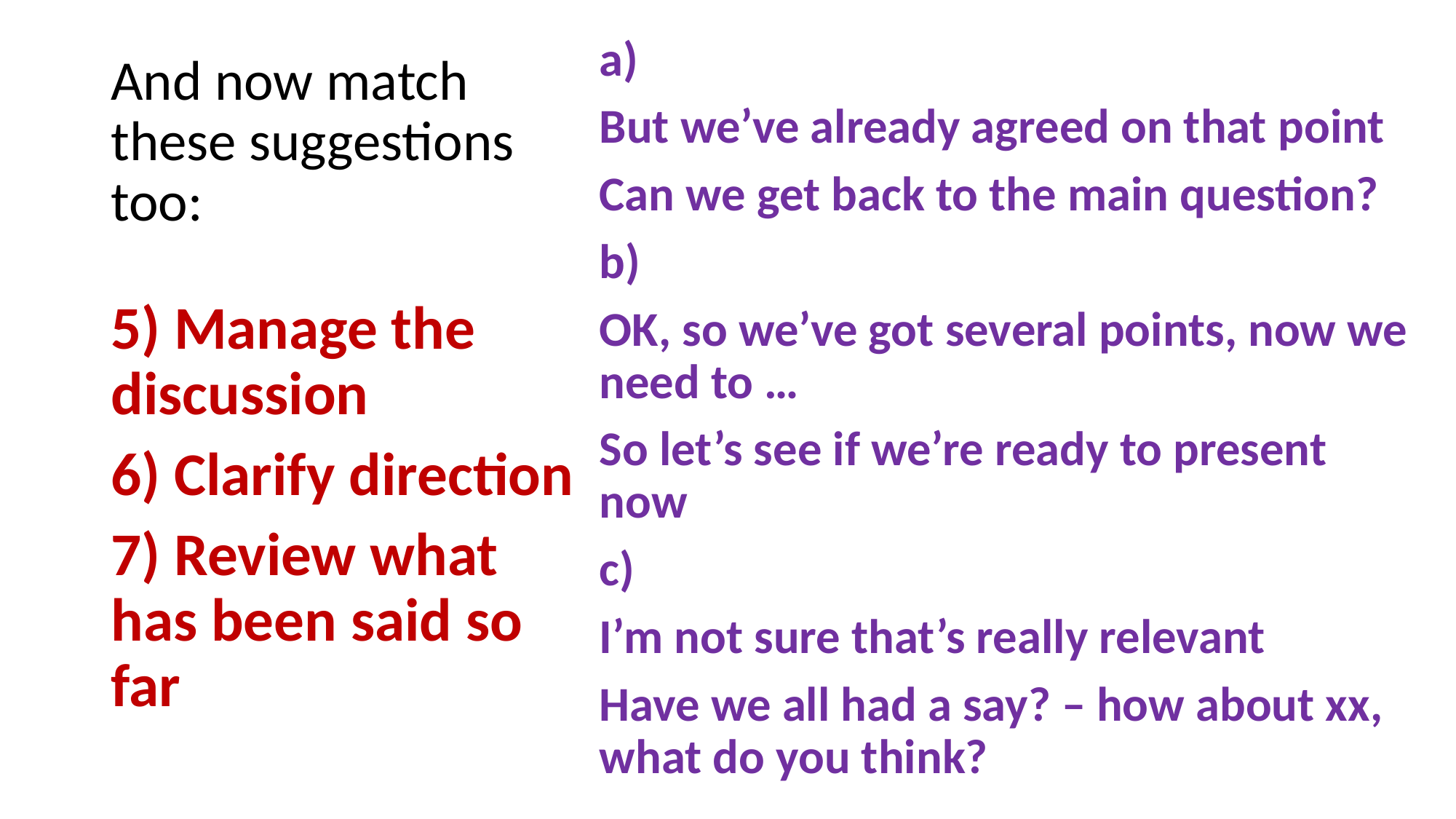

a)
But we’ve already agreed on that point
Can we get back to the main question?
b)
OK, so we’ve got several points, now we need to …
So let’s see if we’re ready to present now
c)
I’m not sure that’s really relevant
Have we all had a say? – how about xx, what do you think?
# And now match these suggestions too:
5) Manage the discussion
6) Clarify direction
7) Review what has been said so far